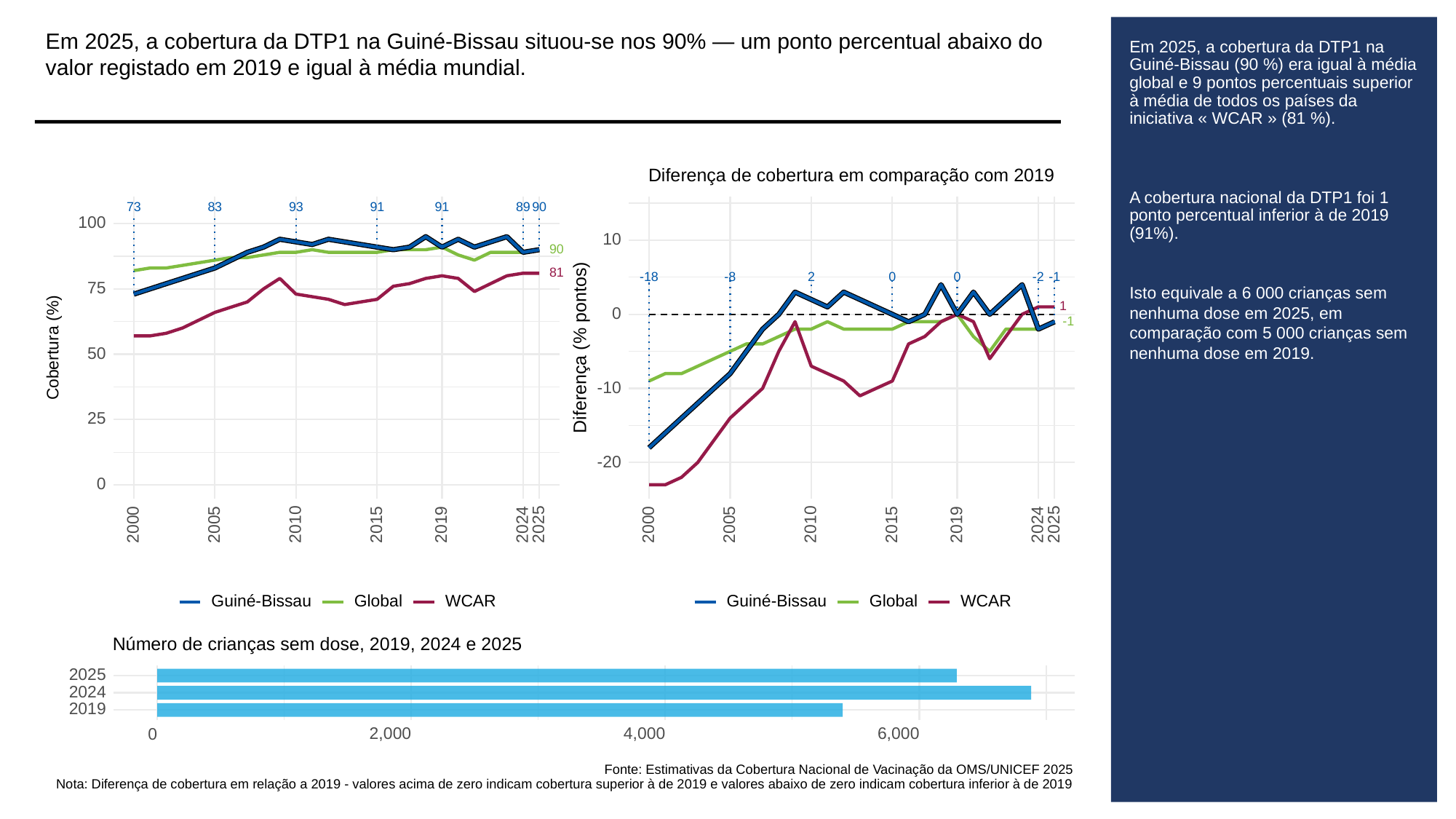

Em 2025, a cobertura da DTP1 na Guiné-Bissau situou-se nos 90% — um ponto percentual abaixo do valor registado em 2019 e igual à média mundial.
# Em 2025, a cobertura da DTP1 na Guiné-Bissau (90 %) era igual à média global e 9 pontos percentuais superior à média de todos os países da iniciativa « WCAR » (81 %).

A cobertura nacional da DTP1 foi 1 ponto percentual inferior à de 2019 (91%).

Isto equivale a 6 000 crianças sem nenhuma dose em 2025, em comparação com 5 000 crianças sem nenhuma dose em 2019.

Diferença de cobertura em comparação com 2019

73
83
93
91
91
89
90

100

10

90

81
-18
-8
0
0
2
-2
-1

75

1

0

-1

Diferença (% pontos)
Cobertura (%)
50

-10

25

-20

0

2000
2005
2010
2015
2019
2024
2025
2000
2005
2010
2015
2019
2024
2025
Guiné-Bissau
Global
WCAR
Guiné-Bissau
Global
WCAR

Número de crianças sem dose, 2019, 2024 e 2025

2025

2024

2019

2,000
4,000
6,000
0
Fonte: Estimativas da Cobertura Nacional de Vacinação da OMS/UNICEF 2025
Nota: Diferença de cobertura em relação a 2019 - valores acima de zero indicam cobertura superior à de 2019 e valores abaixo de zero indicam cobertura inferior à de 2019